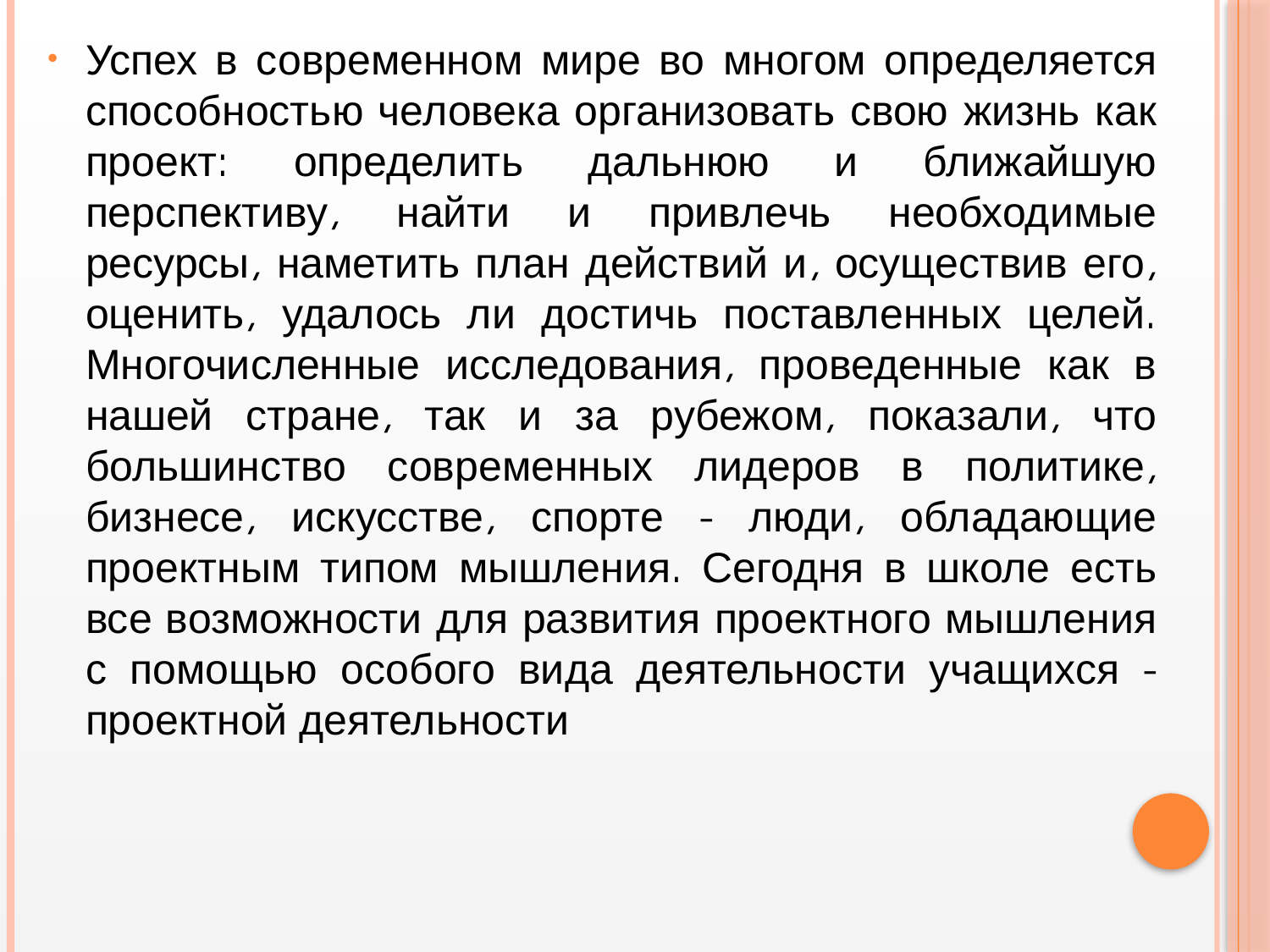

Успех в современном мире во многом определяется способностью человека организовать свою жизнь как проект: определить дальнюю и ближайшую перспективу, найти и привлечь необходимые ресурсы, наметить план действий и, осуществив его, оценить, удалось ли достичь поставленных целей. Многочисленные исследования, проведенные как в нашей стране, так и за рубежом, показали, что большинство современных лидеров в политике, бизнесе, искусстве, спорте - люди, обладающие проектным типом мышления. Сегодня в школе есть все возможности для развития проектного мышления с помощью особого вида деятельности учащихся - проектной деятельности
#